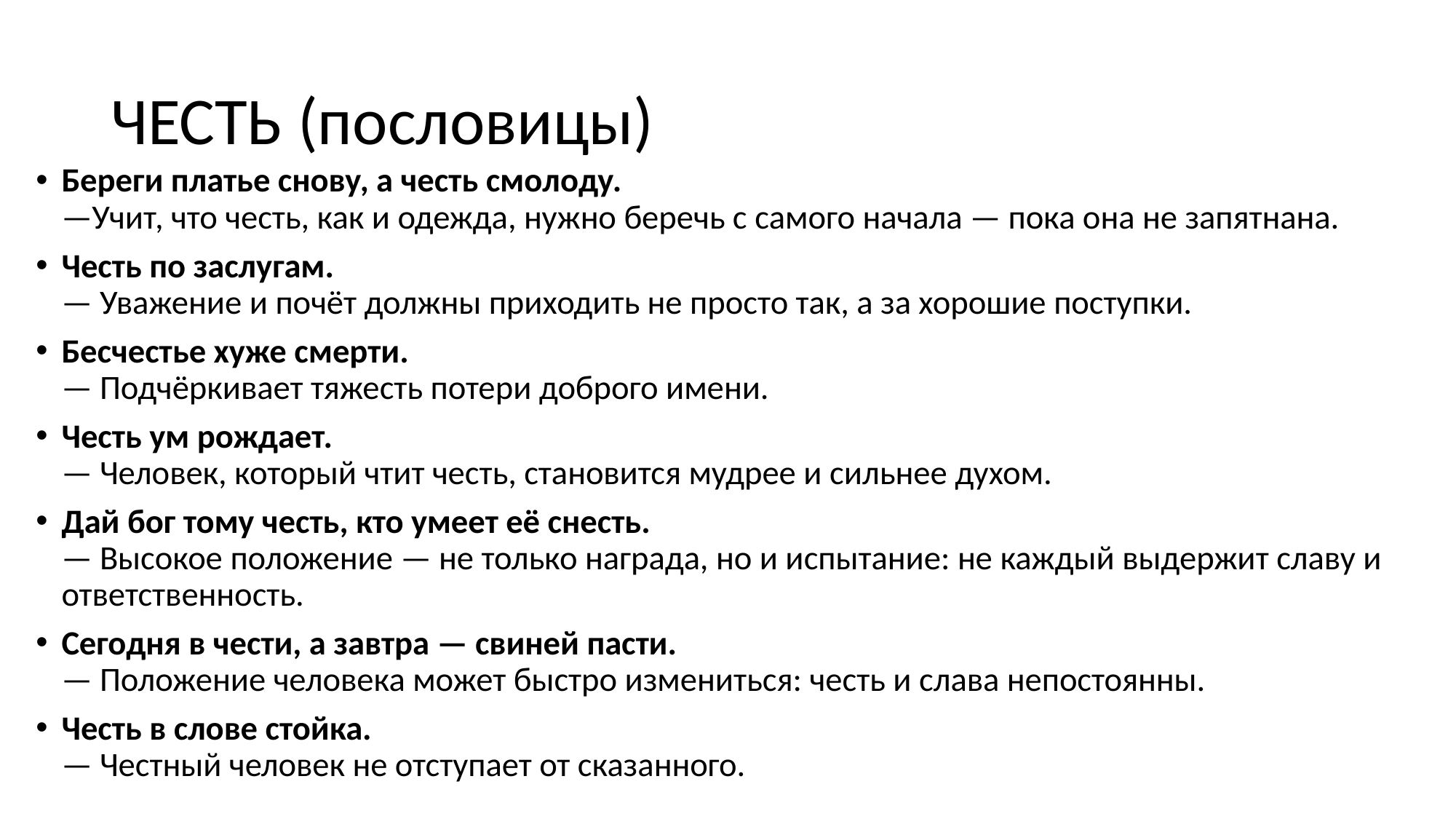

# ЧЕСТЬ (пословицы)
Береги платье снову, а честь смолоду.
—Учит, что честь, как и одежда, нужно беречь с самого начала — пока она не запятнана.
Честь по заслугам.
— Уважение и почёт должны приходить не просто так, а за хорошие поступки.
Бесчестье хуже смерти.
— Подчёркивает тяжесть потери доброго имени.
Честь ум рождает.
— Человек, который чтит честь, становится мудрее и сильнее духом.
Дай бог тому честь, кто умеет её снесть.
— Высокое положение — не только награда, но и испытание: не каждый выдержит славу и ответственность.
Сегодня в чести, а завтра — свиней пасти.
— Положение человека может быстро измениться: честь и слава непостоянны.
Честь в слове стойка.
— Честный человек не отступает от сказанного.